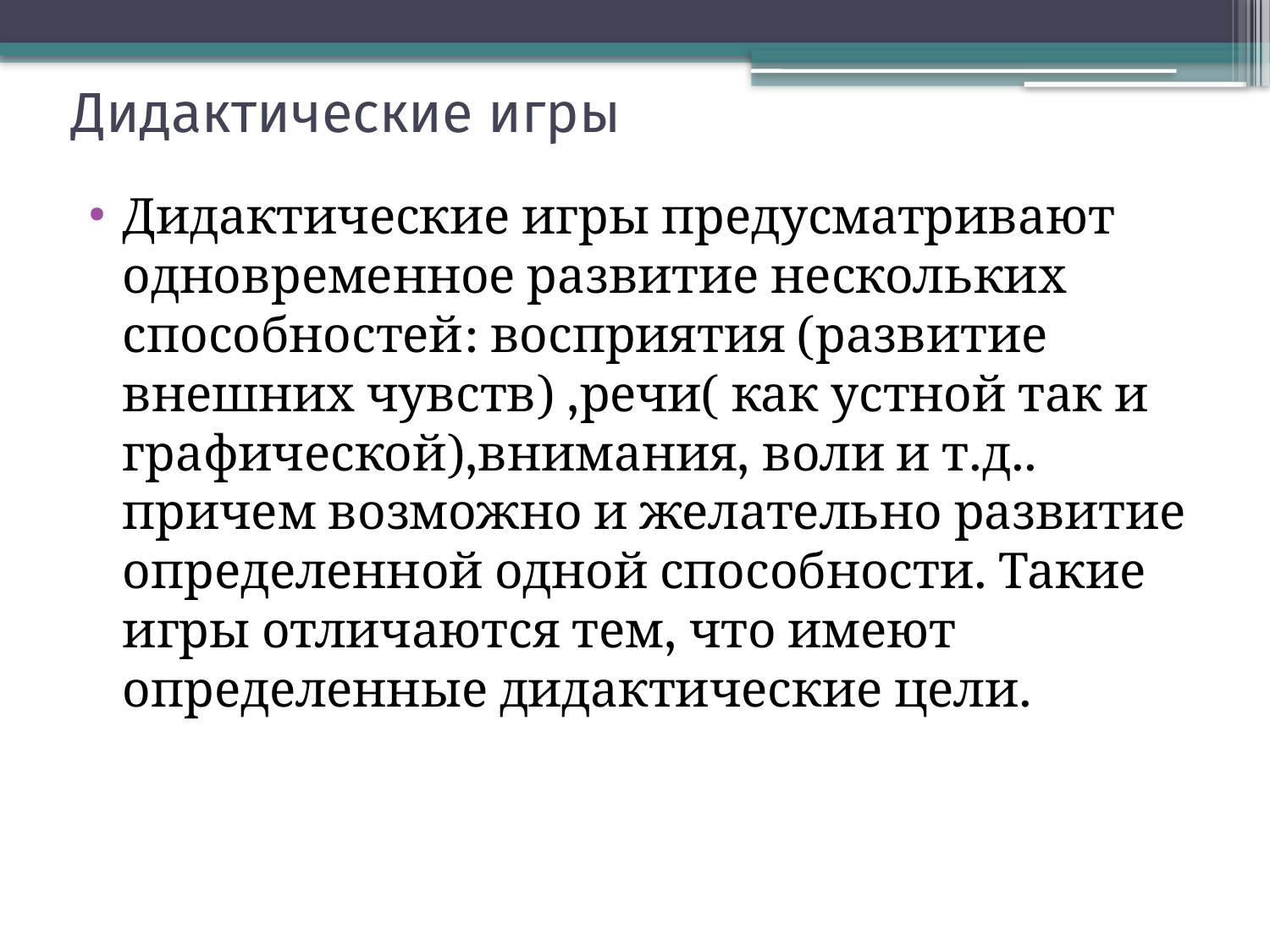

# Дидактические игры
Дидактические игры предусматривают одновременное развитие нескольких способностей: восприятия (развитие внешних чувств) ,речи( как устной так и графической),внимания, воли и т.д.. причем возможно и желательно развитие определенной одной способности. Такие игры отличаются тем, что имеют определенные дидактические цели.